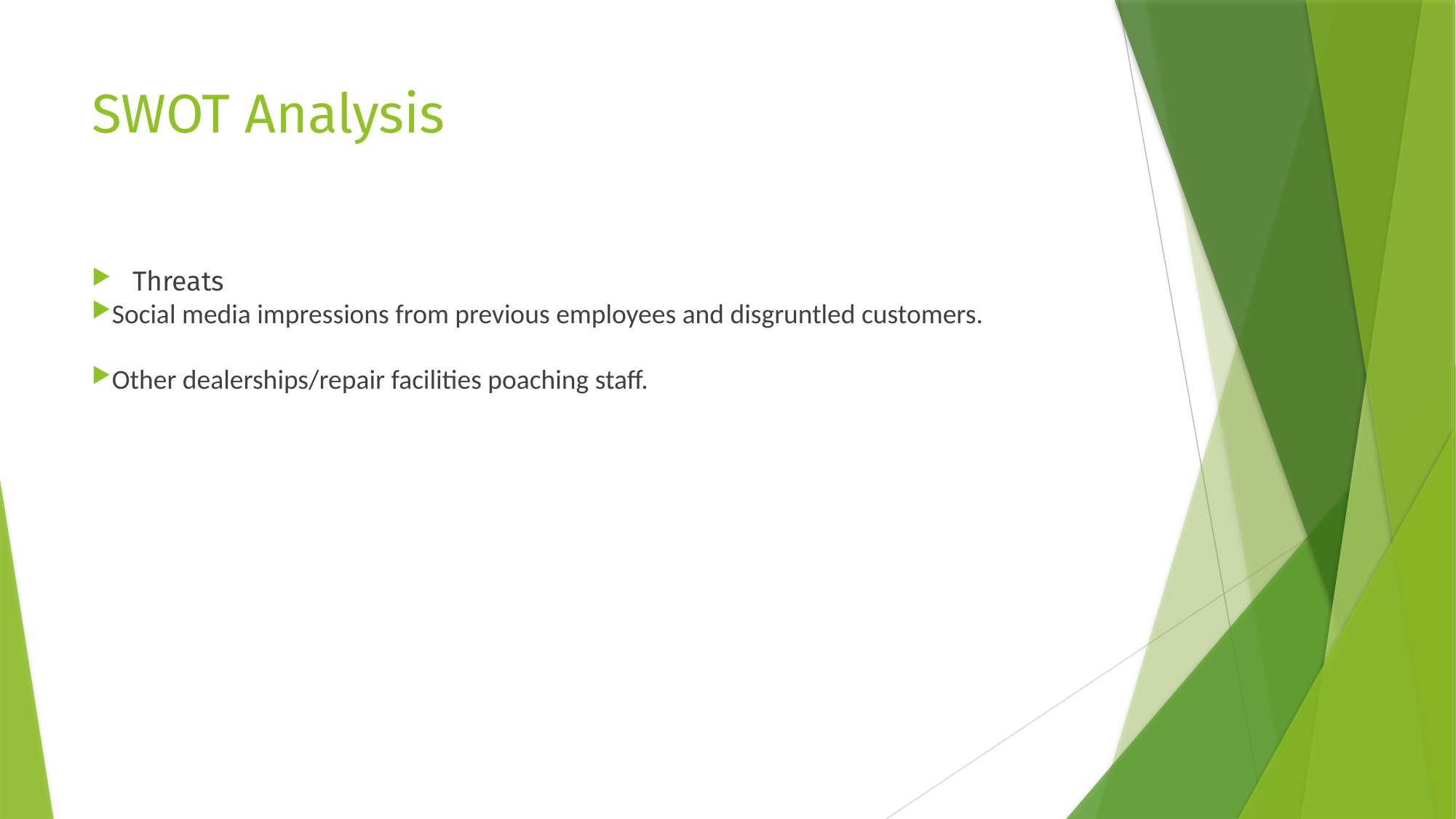

# SWOT Analysis
Threats
Social media impressions from previous employees and disgruntled customers.

Other dealerships/repair facilities poaching staff.